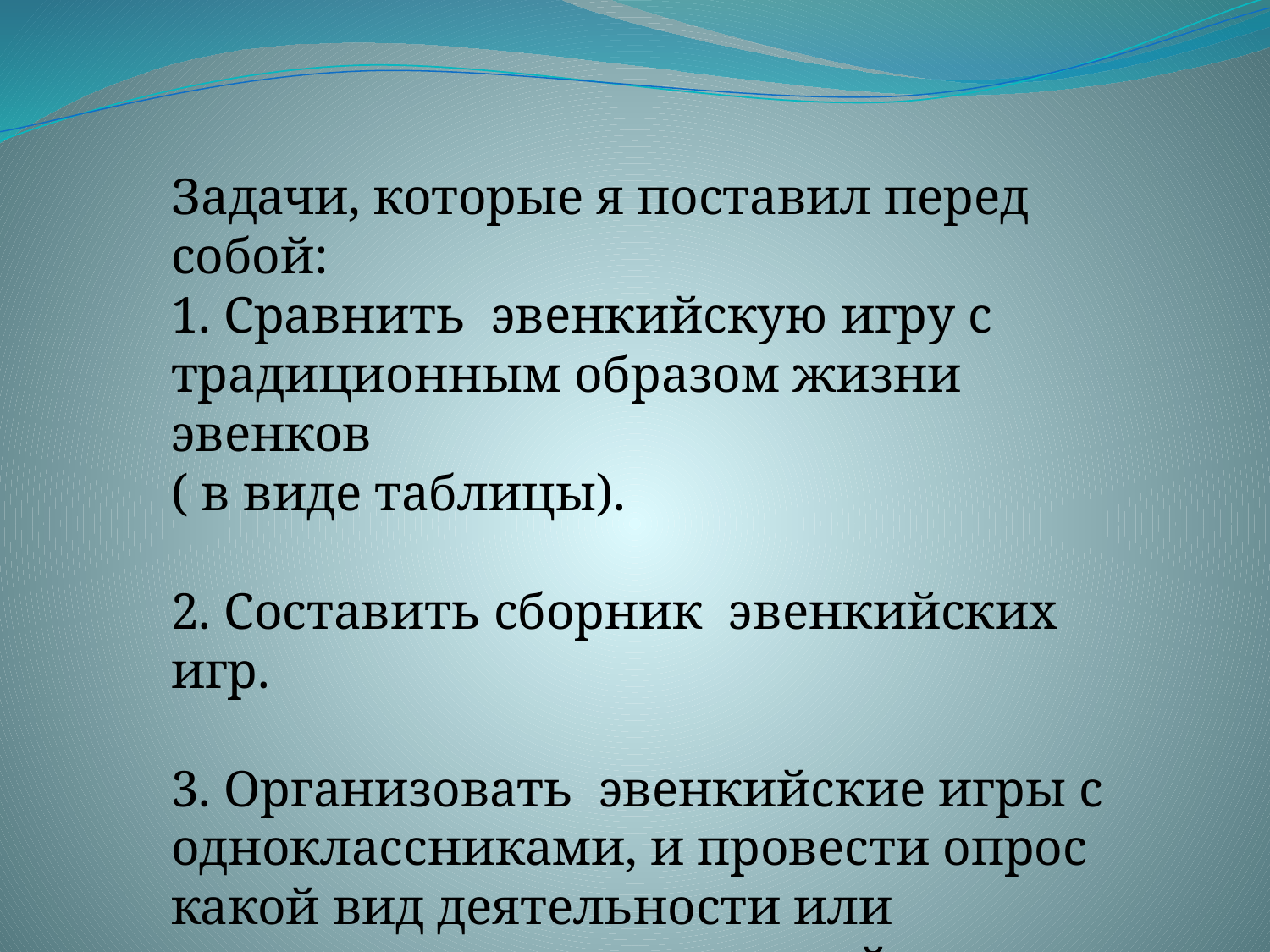

Задачи, которые я поставил перед собой:
1. Сравнить  эвенкийскую игру с традиционным образом жизни эвенков
( в виде таблицы).

2. Составить сборник  эвенкийских игр.

3. Организовать  эвенкийские игры с одноклассниками, и провести опрос какой вид деятельности или традиции отражен в данной игре.